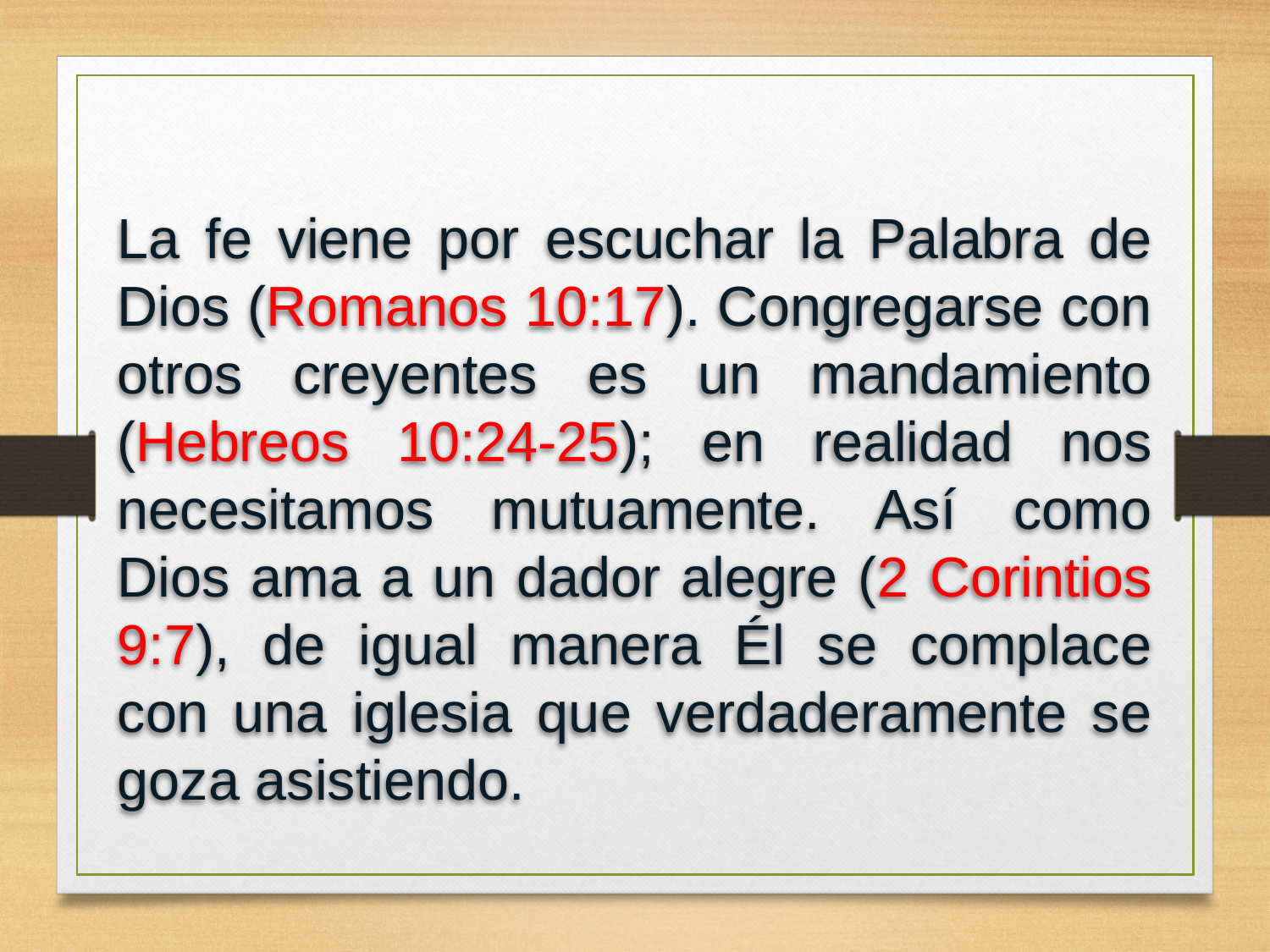

La fe viene por escuchar la Palabra de Dios (Romanos 10:17). Congregarse con otros creyentes es un mandamiento (Hebreos 10:24-25); en realidad nos necesitamos mutuamente. Así como Dios ama a un dador alegre (2 Corintios 9:7), de igual manera Él se complace con una iglesia que verdaderamente se goza asistiendo.